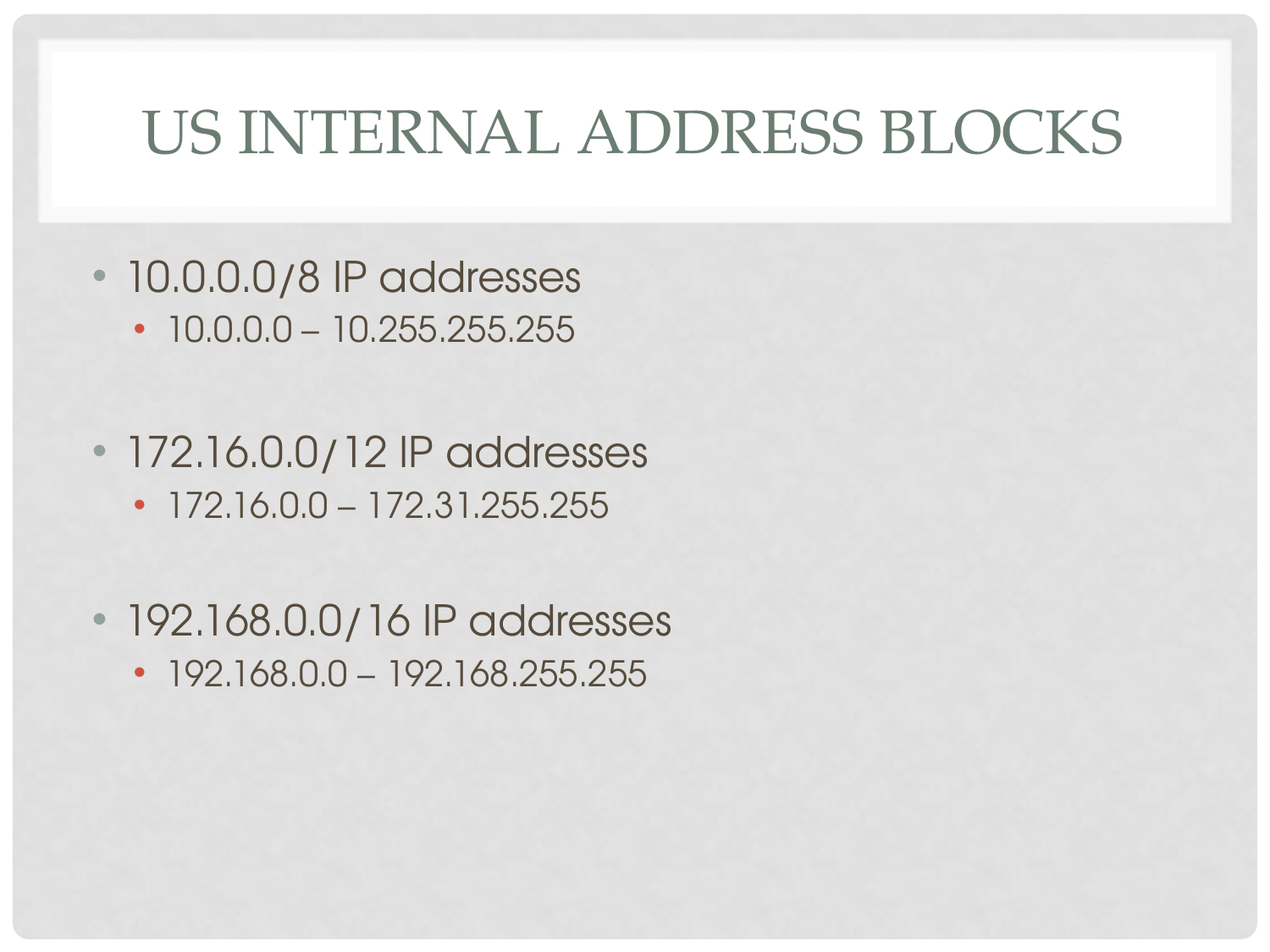

# Us internal address blocks
10.0.0.0/8 IP addresses
10.0.0.0 – 10.255.255.255

172.16.0.0/12 IP addresses
172.16.0.0 – 172.31.255.255

192.168.0.0/16 IP addresses
192.168.0.0 – 192.168.255.255